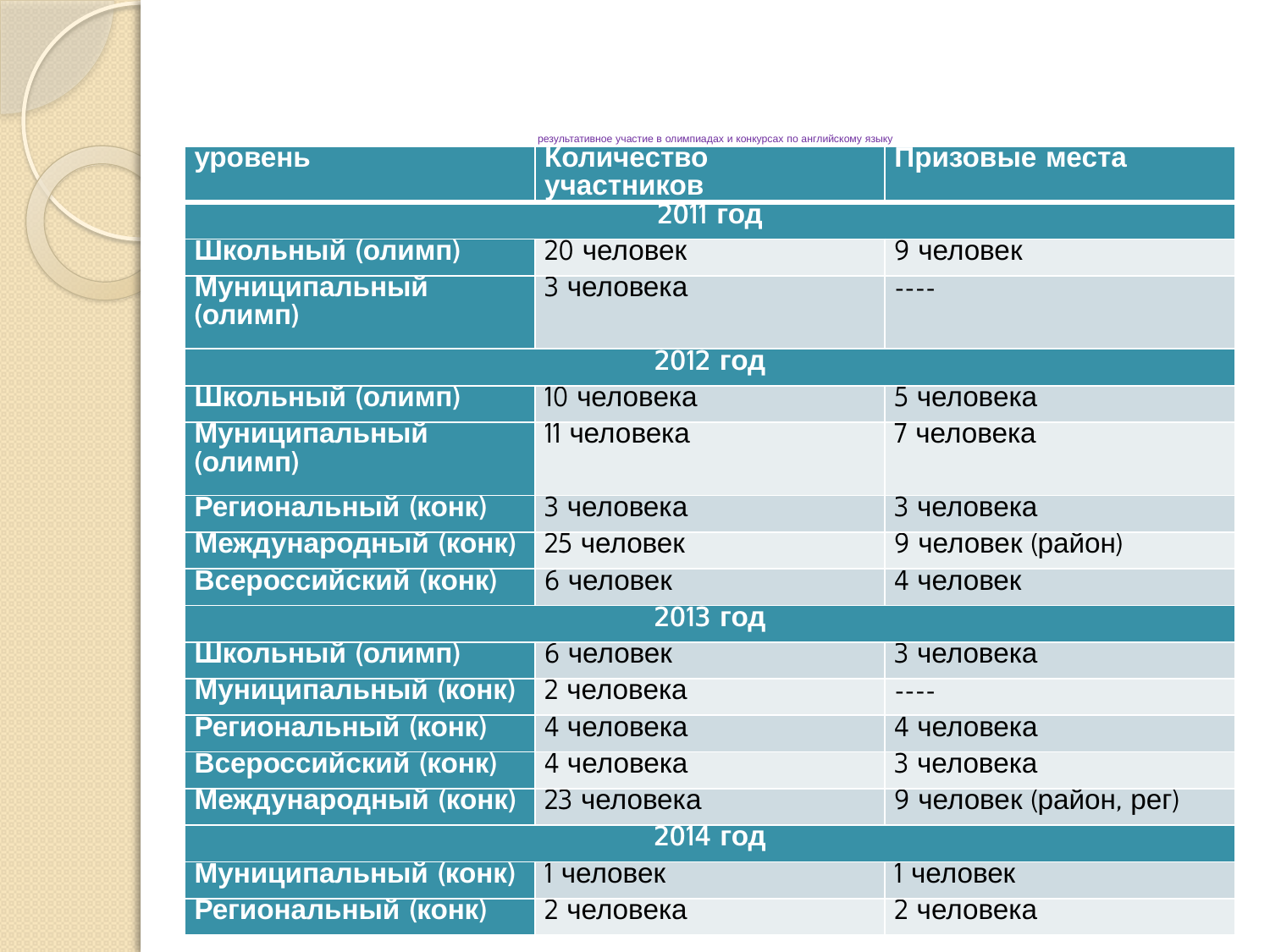

# результативное участие в олимпиадах и конкурсах по английскому языку
| уровень | Количество участников | Призовые места |
| --- | --- | --- |
| 2011 год |  |  |
| Школьный (олимп) | 20 человек | 9 человек |
| Муниципальный (олимп) | 3 человека | ---- |
| 2012 год |  |  |
| Школьный (олимп) | 10 человека | 5 человека |
| Муниципальный (олимп) | 11 человека | 7 человека |
| Региональный (конк) | 3 человека | 3 человека |
| Международный (конк) | 25 человек | 9 человек (район) |
| Всероссийский (конк) | 6 человек | 4 человек |
| 2013 год |  |  |
| Школьный (олимп) | 6 человек | 3 человека |
| Муниципальный (конк) | 2 человека | ---- |
| Региональный (конк) | 4 человека | 4 человека |
| Всероссийский (конк) | 4 человека | 3 человека |
| Международный (конк) | 23 человека | 9 человек (район, рег) |
| 2014 год |  |  |
| Муниципальный (конк) | 1 человек | 1 человек |
| Региональный (конк) | 2 человека | 2 человека |